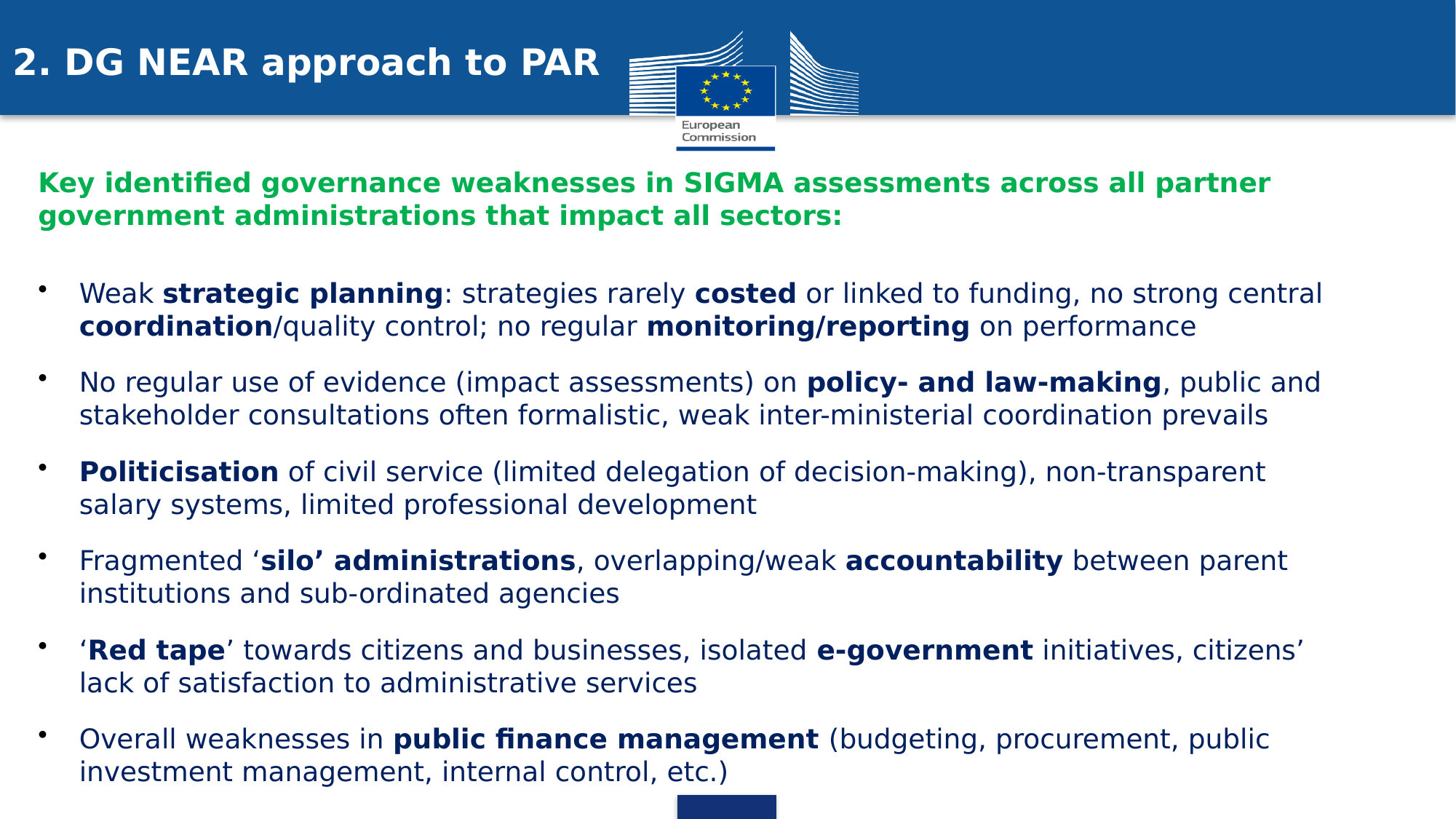

2. DG NEAR approach to PAR
Key identified governance weaknesses in SIGMA assessments across all partner government administrations that impact all sectors:

Weak strategic planning: strategies rarely costed or linked to funding, no strong central coordination/quality control; no regular monitoring/reporting on performance
No regular use of evidence (impact assessments) on policy- and law-making, public and stakeholder consultations often formalistic, weak inter-ministerial coordination prevails
Politicisation of civil service (limited delegation of decision-making), non-transparent salary systems, limited professional development
Fragmented ‘silo’ administrations, overlapping/weak accountability between parent institutions and sub-ordinated agencies
‘Red tape’ towards citizens and businesses, isolated e-government initiatives, citizens’ lack of satisfaction to administrative services
Overall weaknesses in public finance management (budgeting, procurement, public investment management, internal control, etc.)